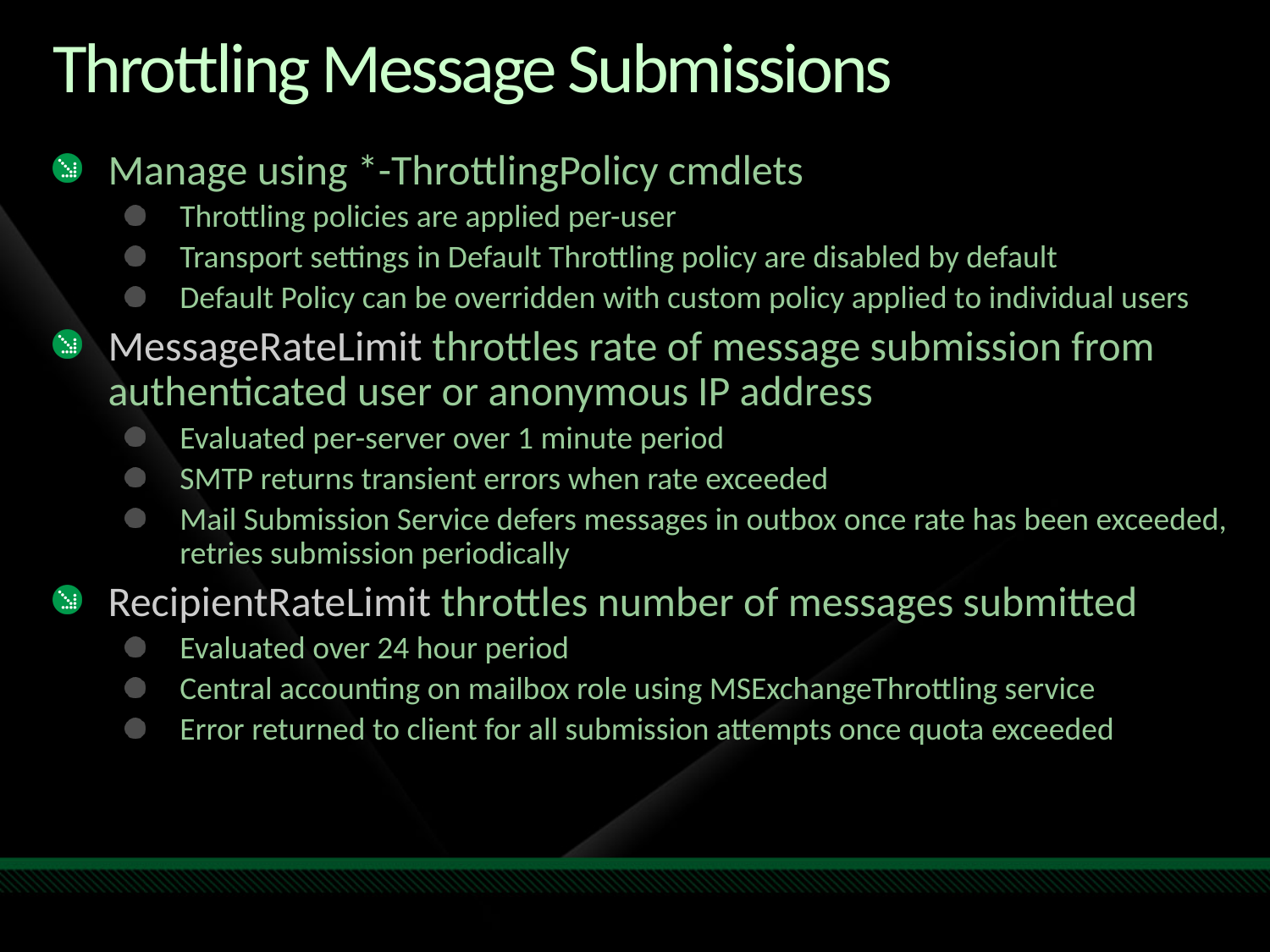

# Throttling Message Submissions
Manage using *-ThrottlingPolicy cmdlets
Throttling policies are applied per-user
Transport settings in Default Throttling policy are disabled by default
Default Policy can be overridden with custom policy applied to individual users
MessageRateLimit throttles rate of message submission from authenticated user or anonymous IP address
Evaluated per-server over 1 minute period
SMTP returns transient errors when rate exceeded
Mail Submission Service defers messages in outbox once rate has been exceeded, retries submission periodically
RecipientRateLimit throttles number of messages submitted
Evaluated over 24 hour period
Central accounting on mailbox role using MSExchangeThrottling service
Error returned to client for all submission attempts once quota exceeded